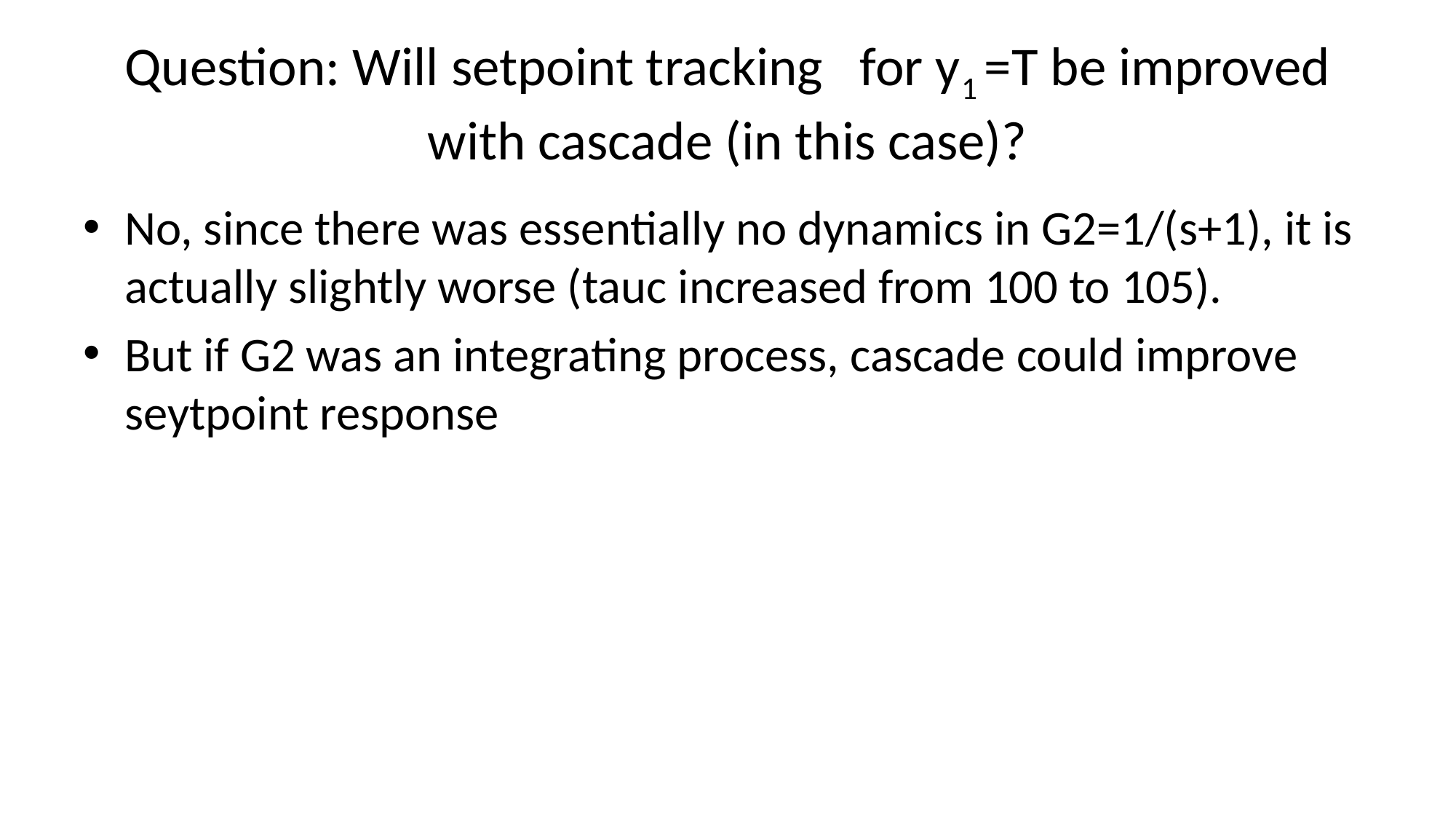

# Question: Will setpoint tracking   for y1 =T be improved with cascade (in this case)?
No, since there was essentially no dynamics in G2=1/(s+1), it is actually slightly worse (tauc increased from 100 to 105).
But if G2 was an integrating process, cascade could improve seytpoint response